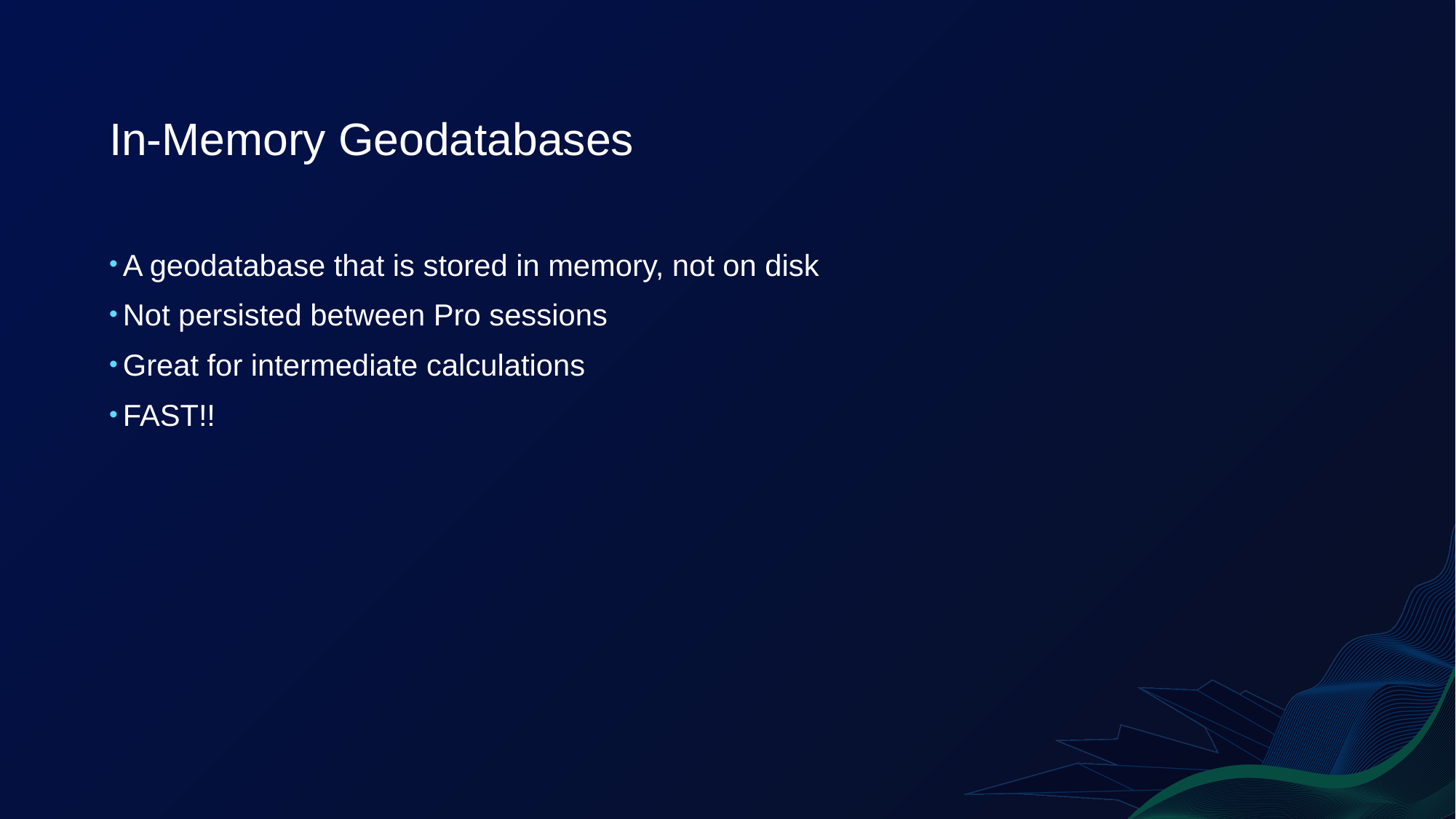

# In-Memory Geodatabases
A geodatabase that is stored in memory, not on disk
Not persisted between Pro sessions
Great for intermediate calculations
FAST!!